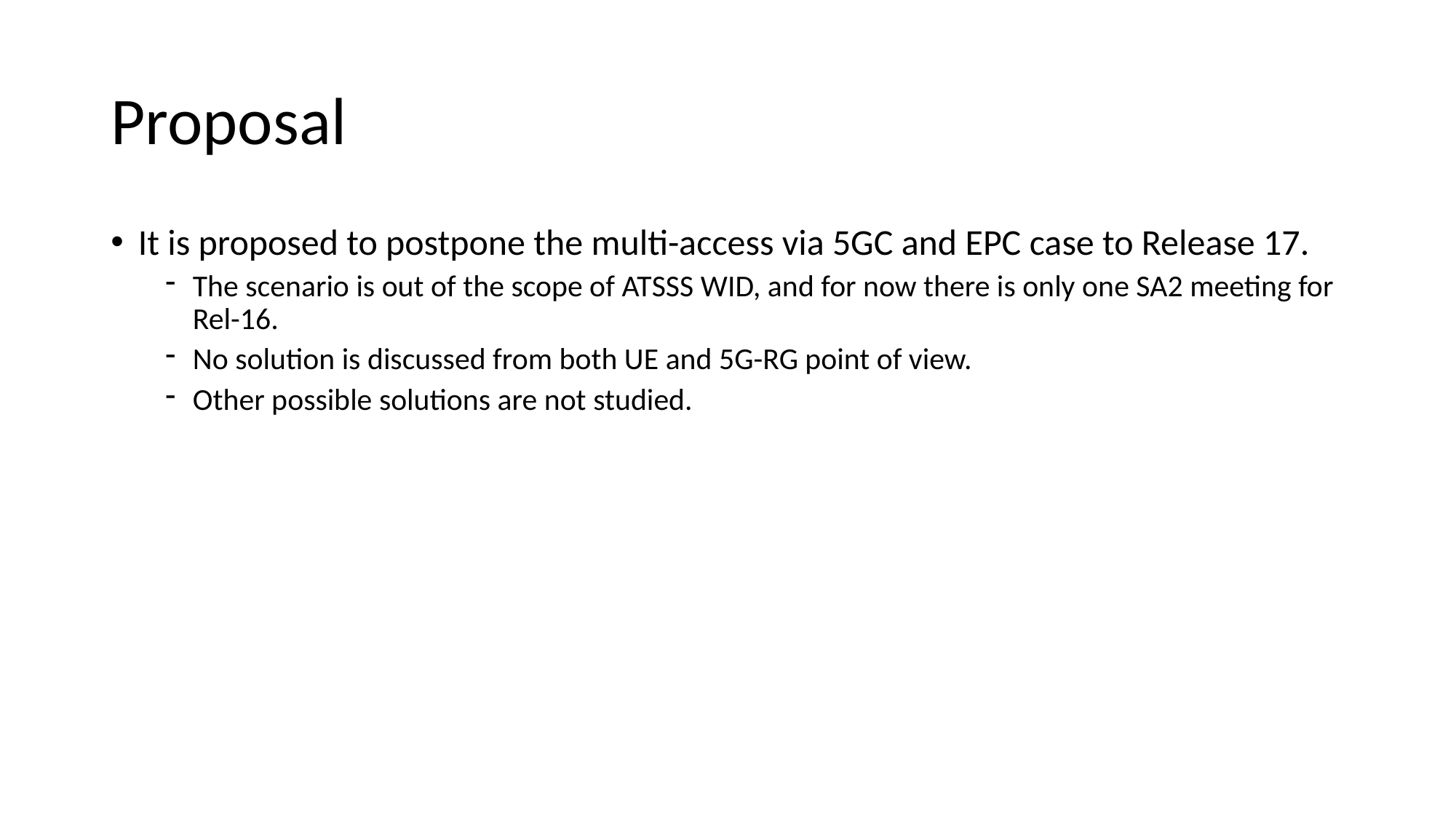

# Proposal
It is proposed to postpone the multi-access via 5GC and EPC case to Release 17.
The scenario is out of the scope of ATSSS WID, and for now there is only one SA2 meeting for Rel-16.
No solution is discussed from both UE and 5G-RG point of view.
Other possible solutions are not studied.